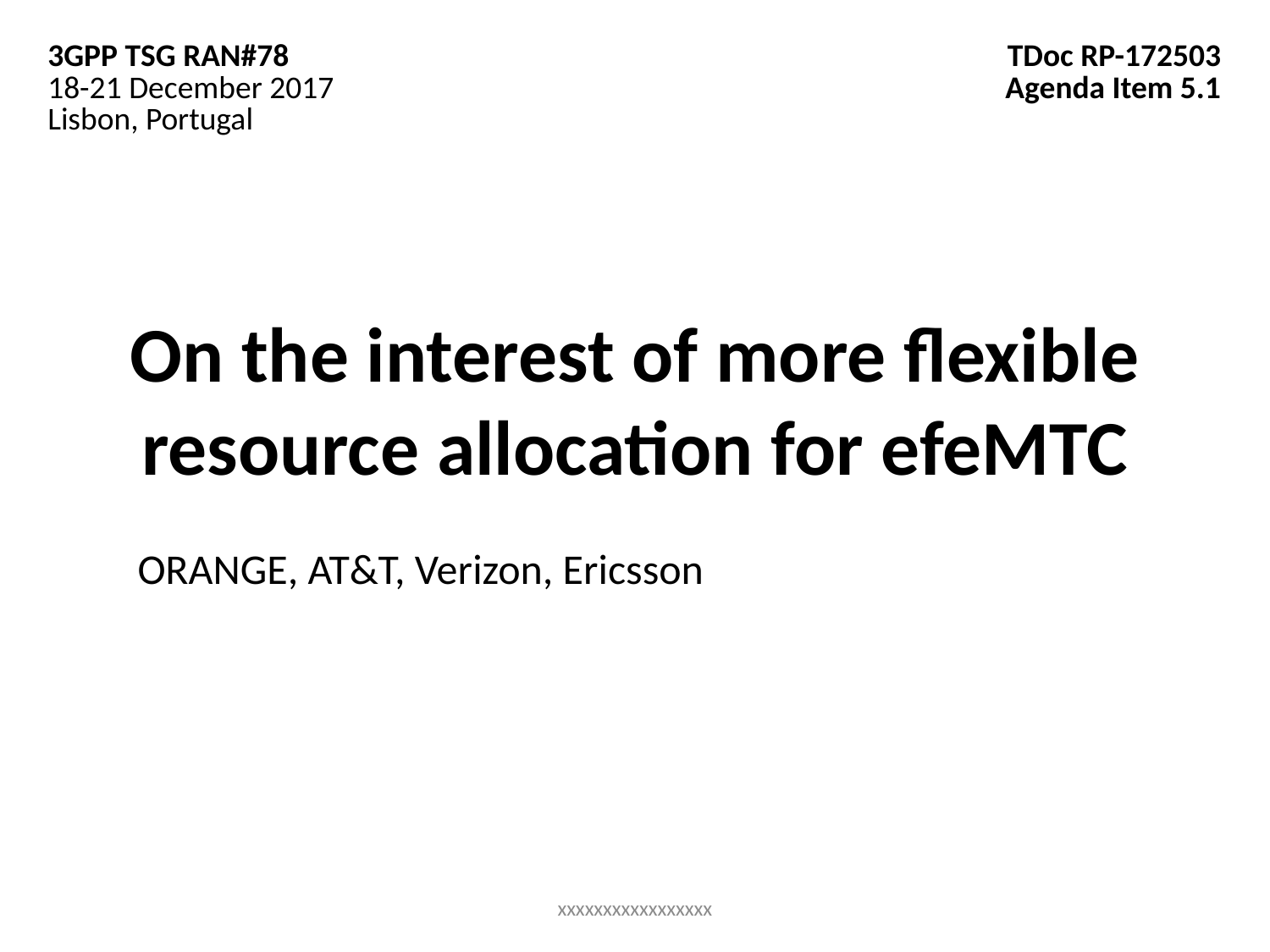

| 3GPP TSG RAN#78 18-21 December 2017 Lisbon, Portugal | TDoc RP-172503 Agenda Item 5.1 |
| --- | --- |
# On the interest of more flexible resource allocation for efeMTC
ORANGE, AT&T, Verizon, Ericsson
xxxxxxxxxxxxxxxxx